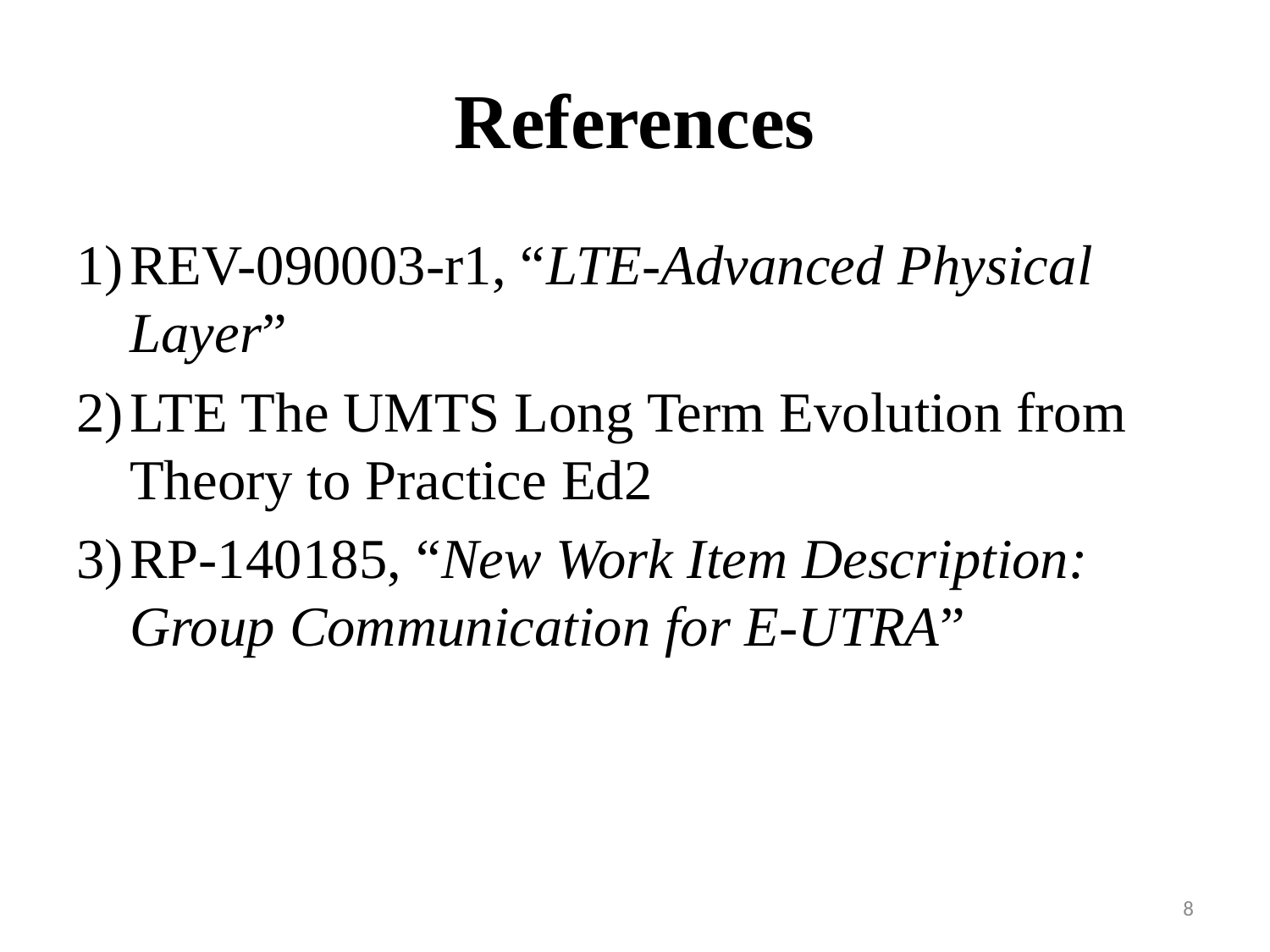

# References
REV-090003-r1, “LTE-Advanced Physical Layer”
LTE The UMTS Long Term Evolution from Theory to Practice Ed2
RP-140185, “New Work Item Description: Group Communication for E-UTRA”
8